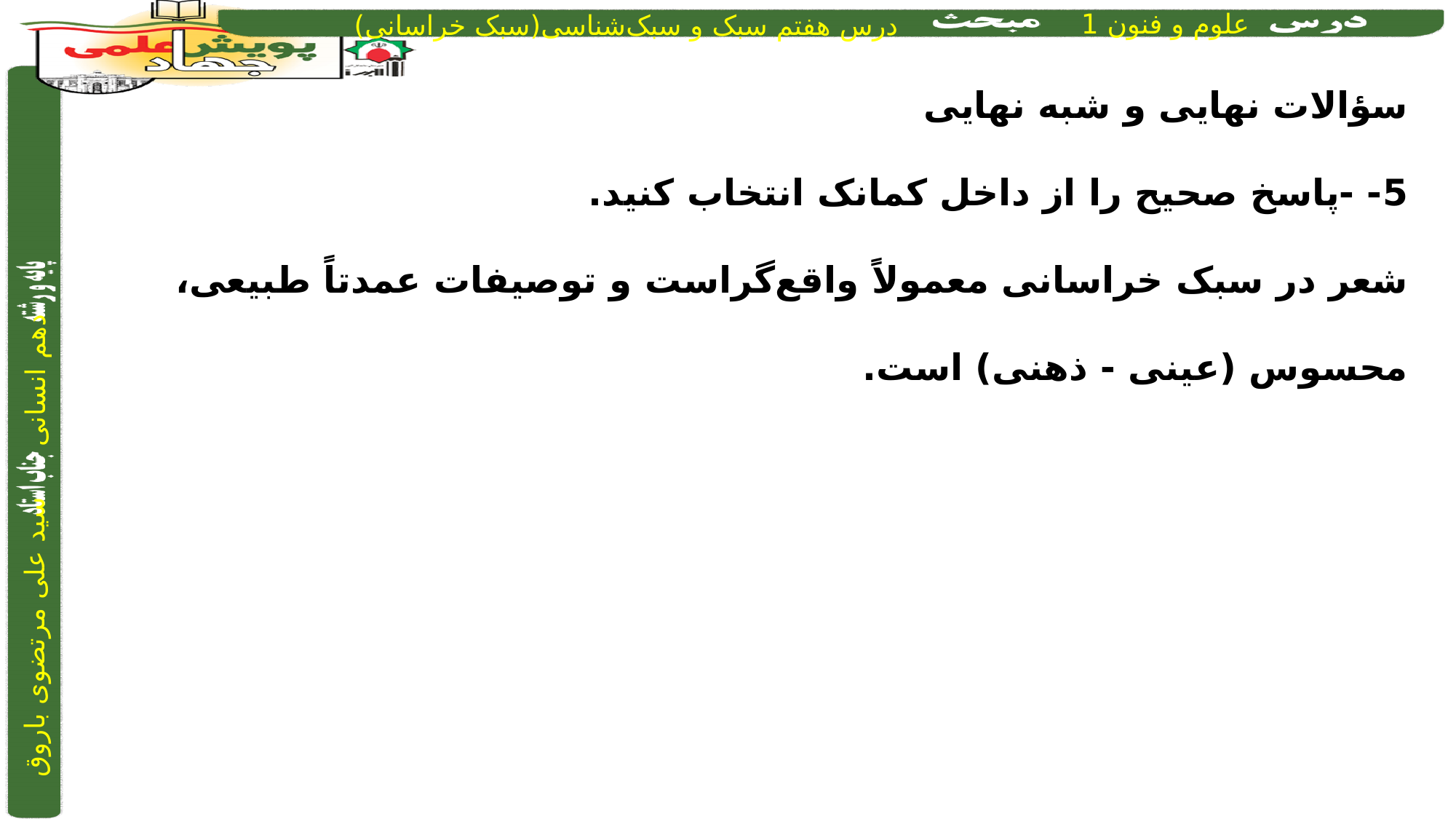

سؤالات نهایی و شبه نهایی
5- -پاسخ صحیح را از داخل کمانک انتخاب کنید.
شعر در سبک خراسانی معمولاً واقع‌گراست و توصیفات عمدتاً طبیعی، محسوس (عینی - ذهنی) است.

پاسخ: عینی